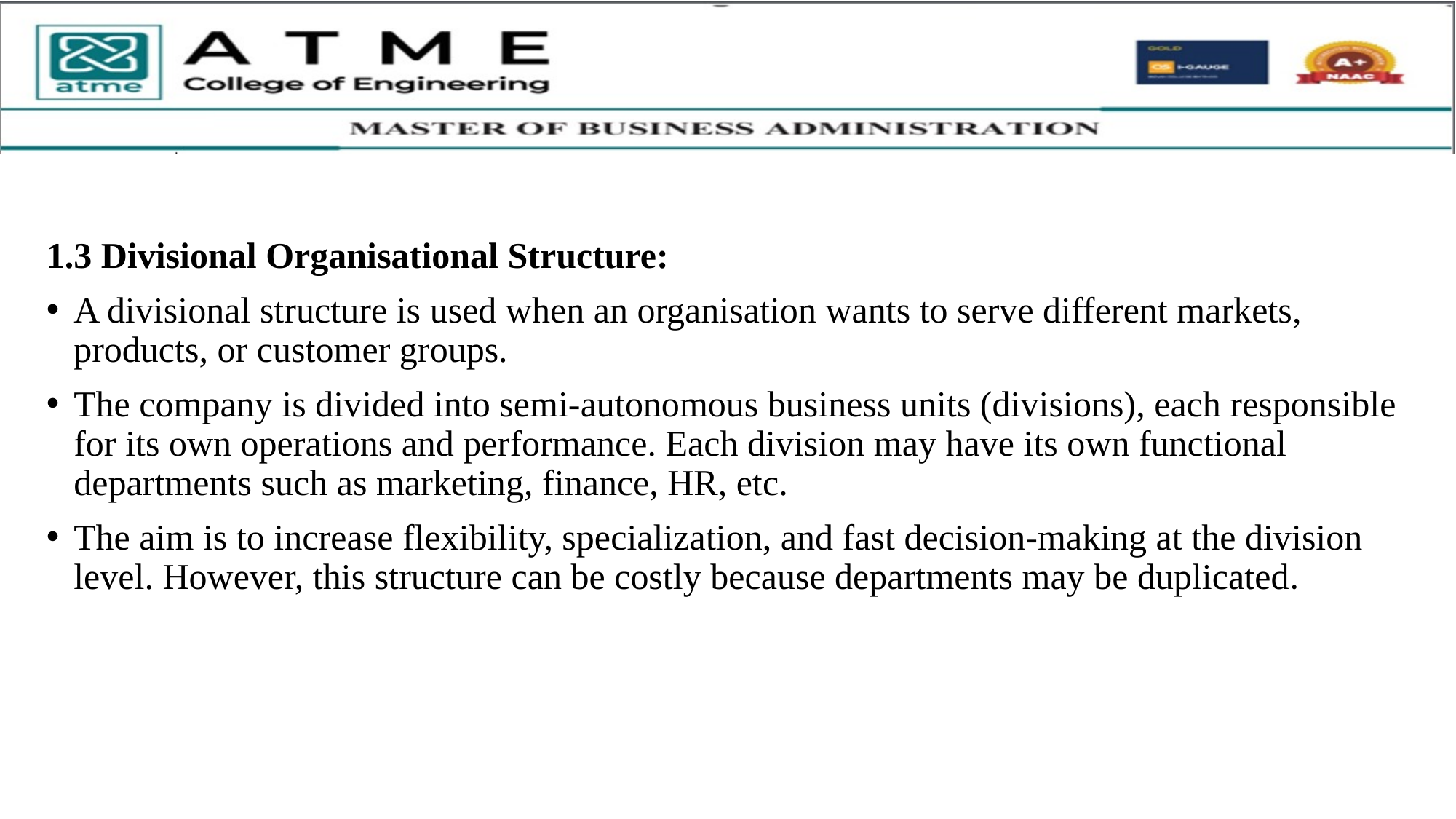

1.3 Divisional Organisational Structure:
A divisional structure is used when an organisation wants to serve different markets, products, or customer groups.
The company is divided into semi-autonomous business units (divisions), each responsible for its own operations and performance. Each division may have its own functional departments such as marketing, finance, HR, etc.
The aim is to increase flexibility, specialization, and fast decision-making at the division level. However, this structure can be costly because departments may be duplicated.